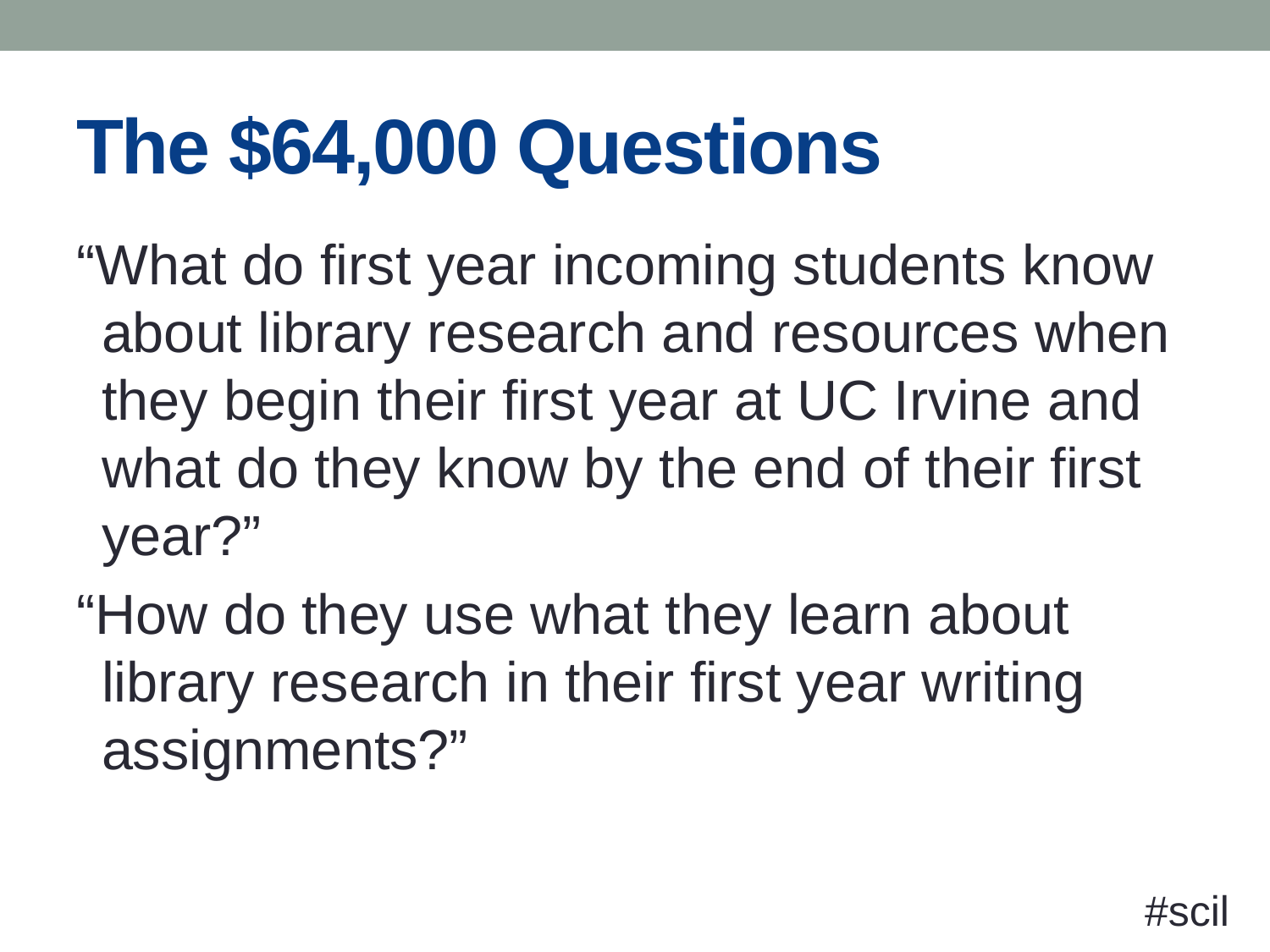

# The $64,000 Questions
“What do first year incoming students know about library research and resources when they begin their first year at UC Irvine and what do they know by the end of their first year?”
“How do they use what they learn about library research in their first year writing assignments?”

#scil